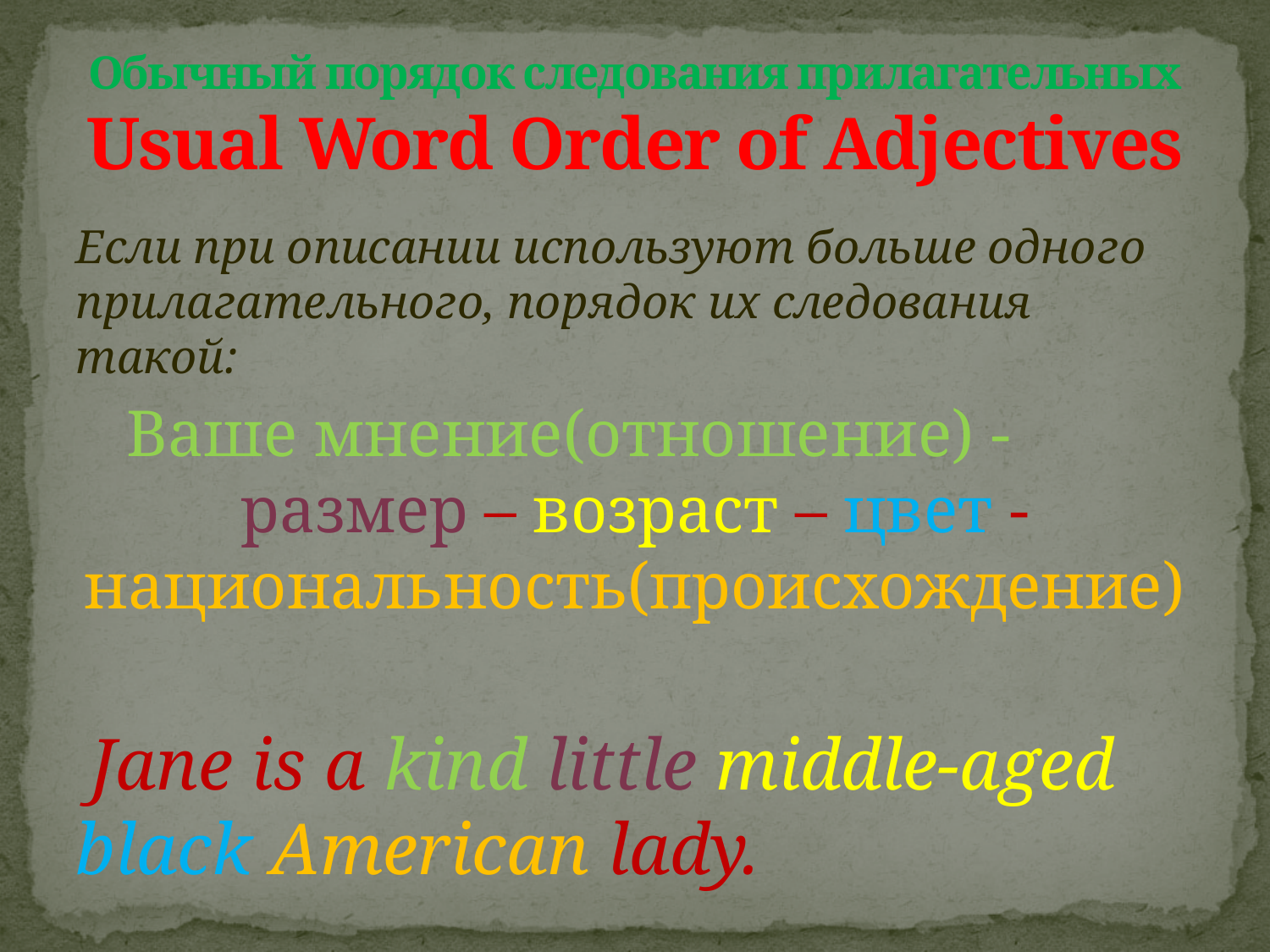

# Обычный порядок следования прилагательных Usual Word Order of Adjectives
Если при описании используют больше одного прилагательного, порядок их следования такой:
Ваше мнение(отношение) -         размер – возраст – цвет -национальность(происхождение)

 Jane is a kind little middle-aged black American lady.